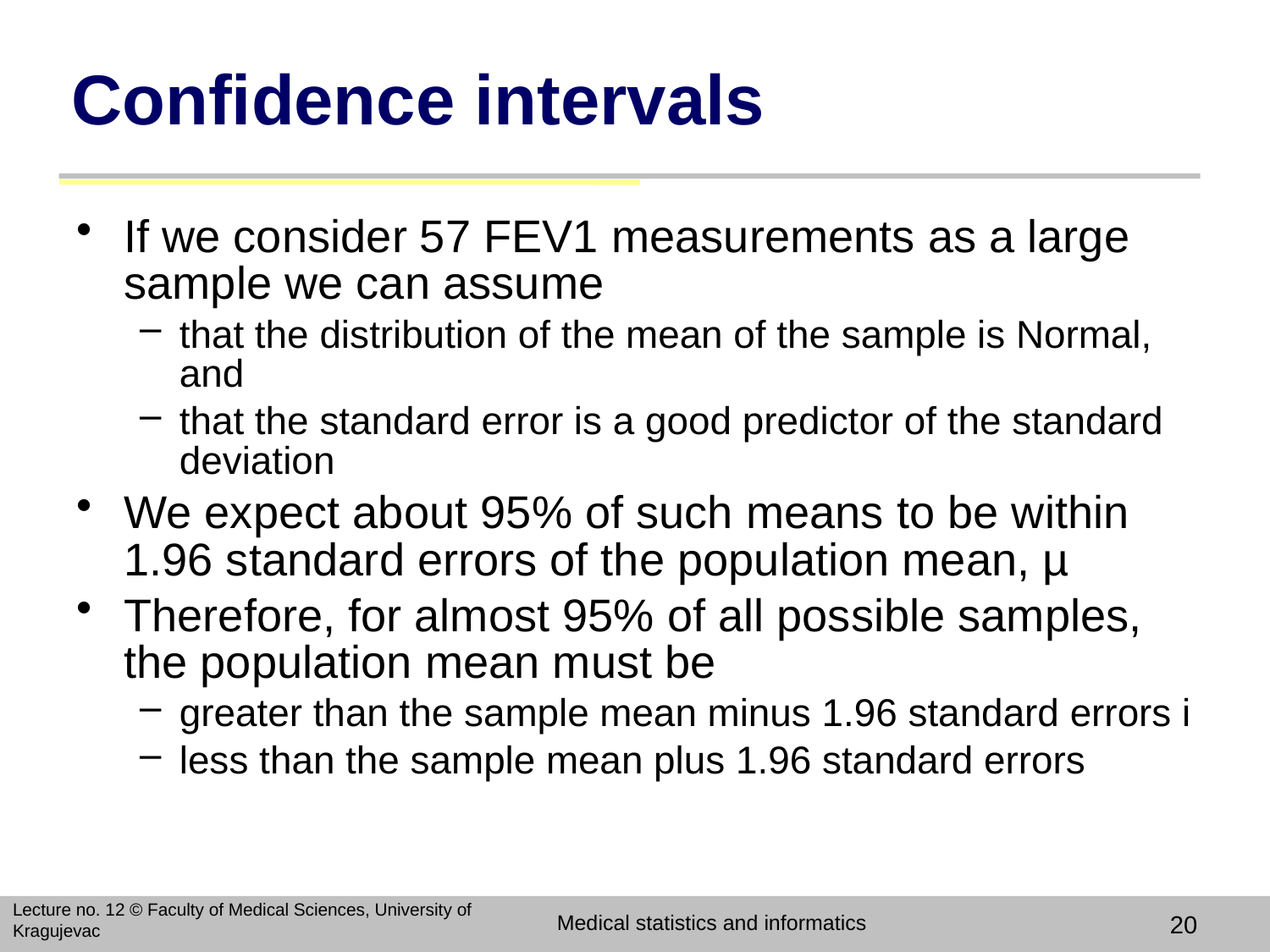

# Confidence intervals
If we consider 57 FEV1 measurements as a large sample we can assume
that the distribution of the mean of the sample is Normal, and
that the standard error is a good predictor of the standard deviation
We expect about 95% of such means to be within 1.96 standard errors of the population mean, µ
Therefore, for almost 95% of all possible samples, the population mean must be
greater than the sample mean minus 1.96 standard errors i
less than the sample mean plus 1.96 standard errors
Lecture no. 12 © Faculty of Medical Sciences, University of Kragujevac
Medical statistics and informatics
20